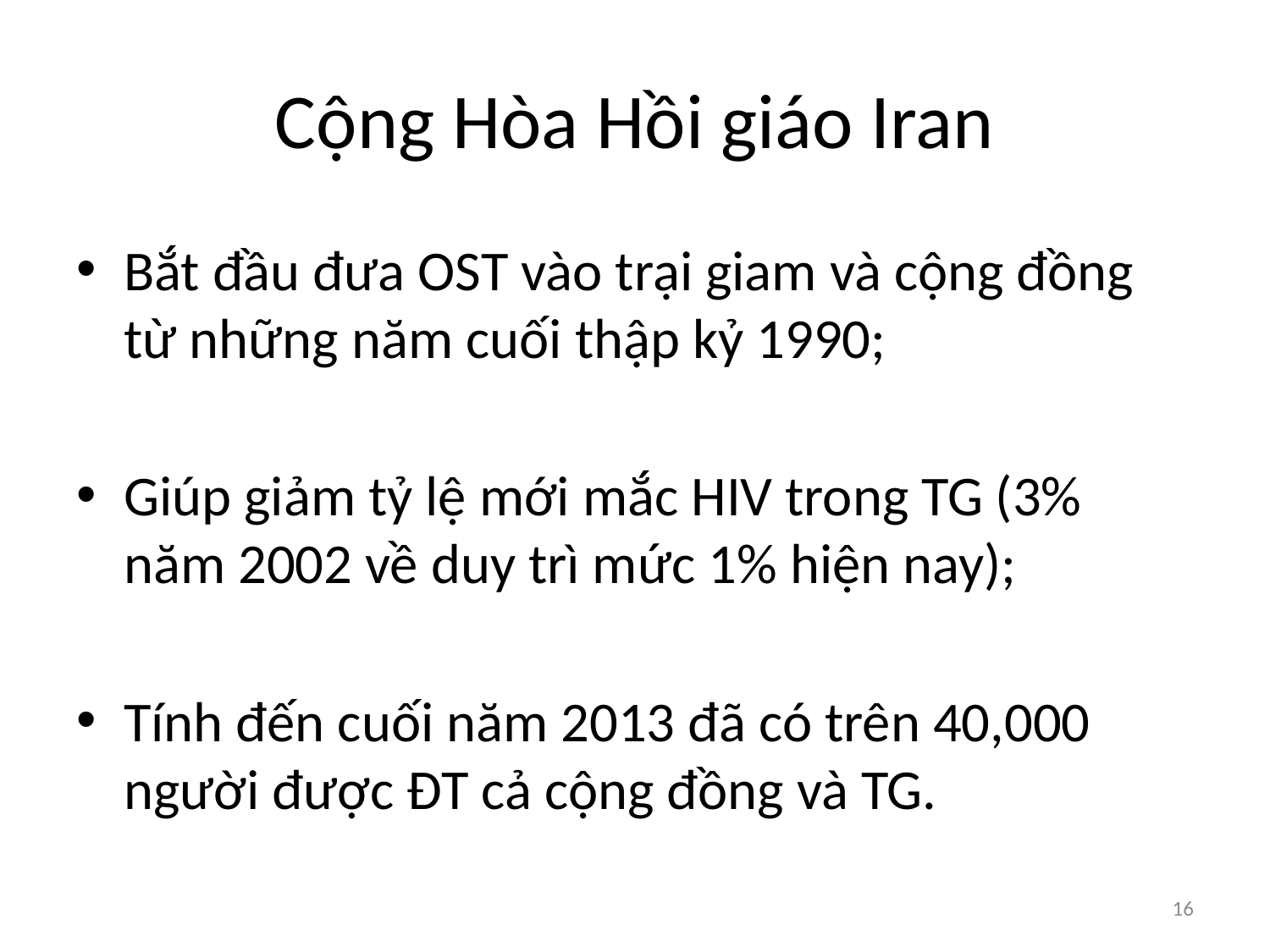

# Cộng Hòa Hồi giáo Iran
Bắt đầu đưa OST vào trại giam và cộng đồng từ những năm cuối thập kỷ 1990;

Giúp giảm tỷ lệ mới mắc HIV trong TG (3% năm 2002 về duy trì mức 1% hiện nay);

Tính đến cuối năm 2013 đã có trên 40,000 người được ĐT cả cộng đồng và TG.

16